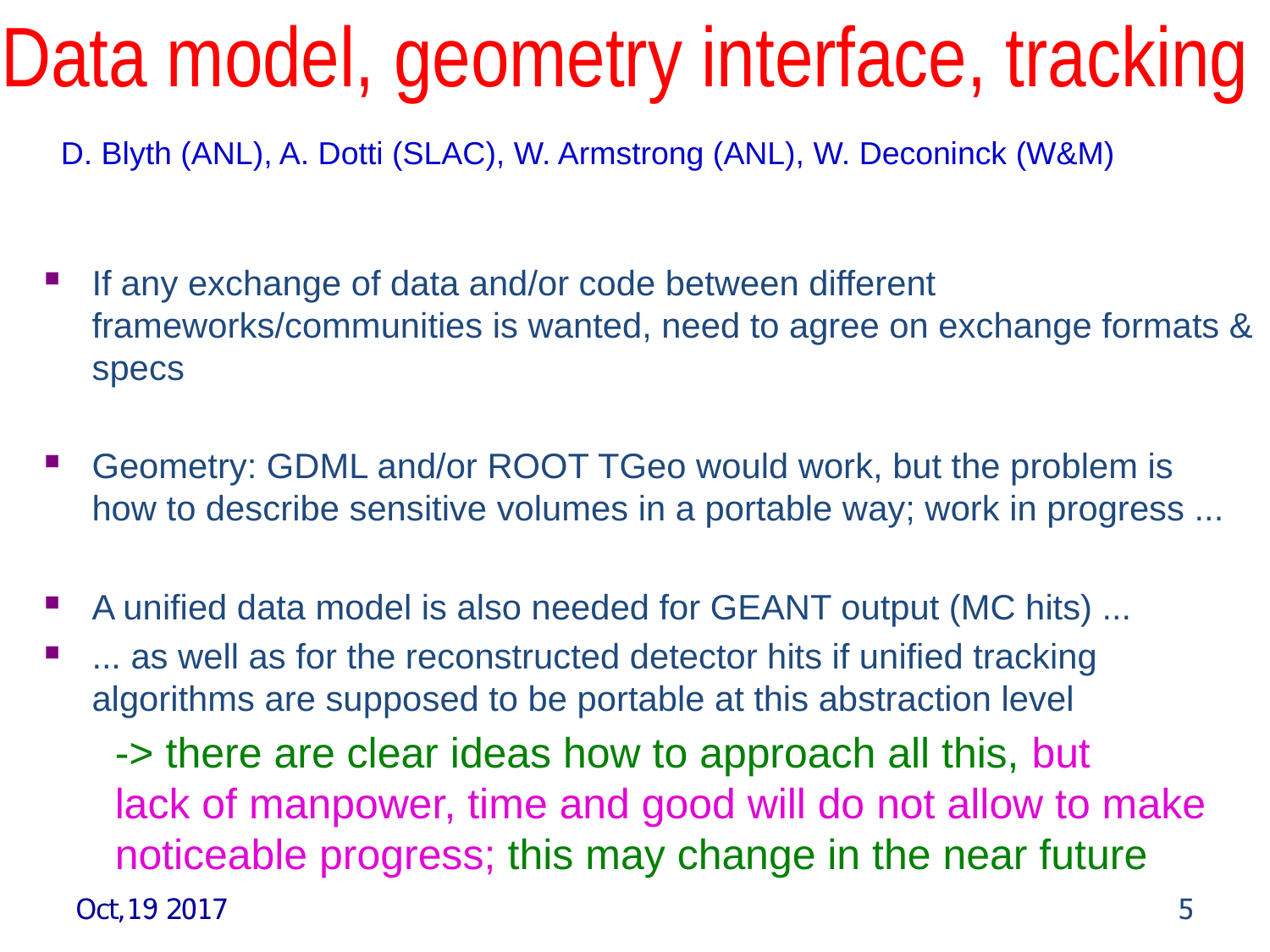

# Data model, geometry interface, tracking
D. Blyth (ANL), A. Dotti (SLAC), W. Armstrong (ANL), W. Deconinck (W&M)
If any exchange of data and/or code between different frameworks/communities is wanted, need to agree on exchange formats & specs

Geometry: GDML and/or ROOT TGeo would work, but the problem is  how to describe sensitive volumes in a portable way; work in progress ...

A unified data model is also needed for GEANT output (MC hits) ...
... as well as for the reconstructed detector hits if unified tracking algorithms are supposed to be portable at this abstraction level

-> there are clear ideas how to approach all this, but
lack of manpower, time and good will do not allow to make
noticeable progress; this may change in the near future
Oct,19 2017
5